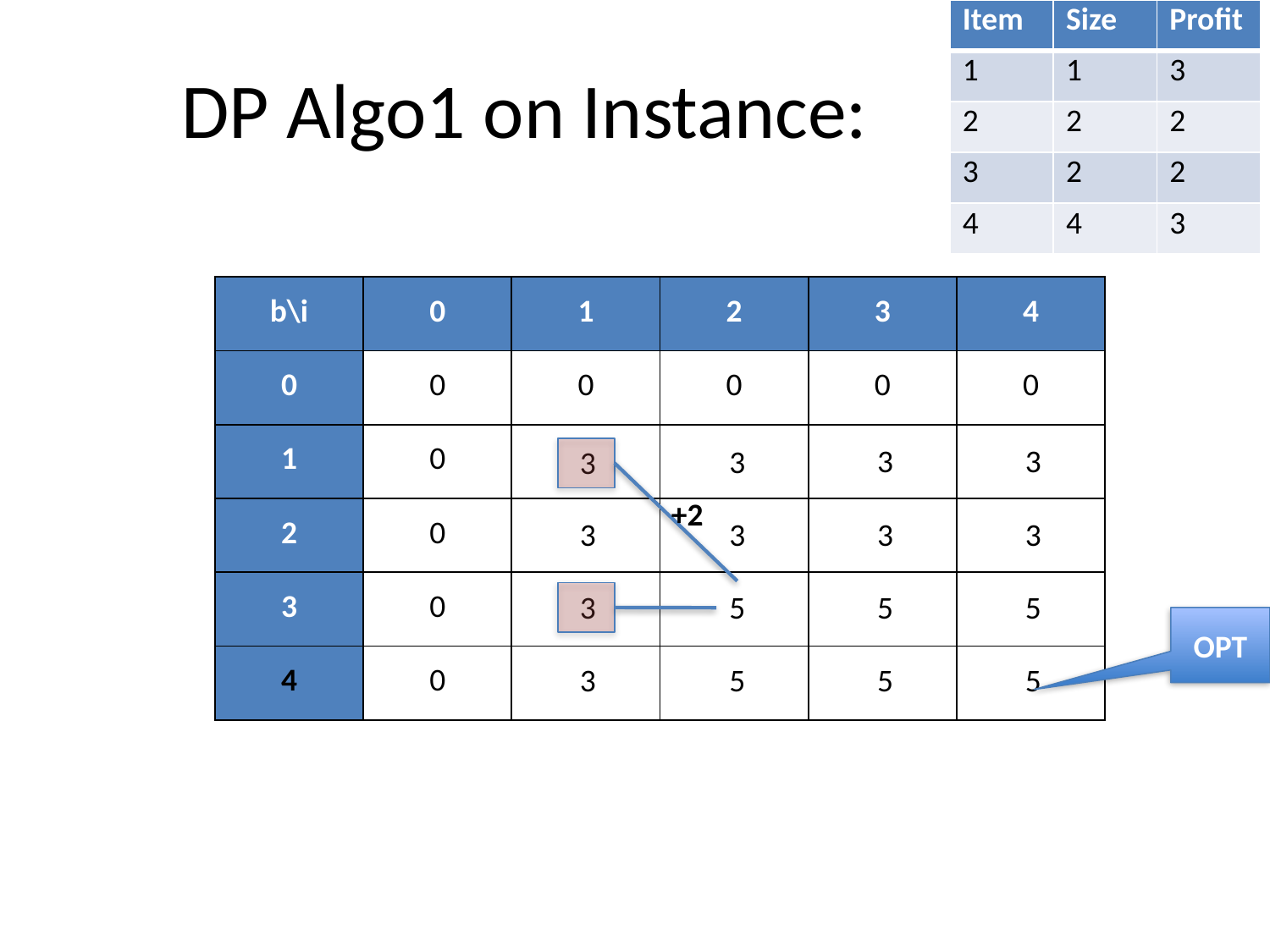

| Item | Size | Profit |
| --- | --- | --- |
| 1 | 1 | 3 |
| 2 | 2 | 2 |
| 3 | 2 | 2 |
| 4 | 4 | 3 |
# DP Algo1 on Instance:
| b\i | 0 | 1 | 2 | 3 | 4 |
| --- | --- | --- | --- | --- | --- |
| 0 | 0 | 0 | 0 | 0 | 0 |
| 1 | 0 |  |  |  |  |
| 2 | 0 |  |  |  |  |
| 3 | 0 |  |  |  |  |
| 4 | 0 |  |  |  |  |
3
3
3
3

+2

3
3
3
3
3
5
5
5
OPT
3
5
5
5